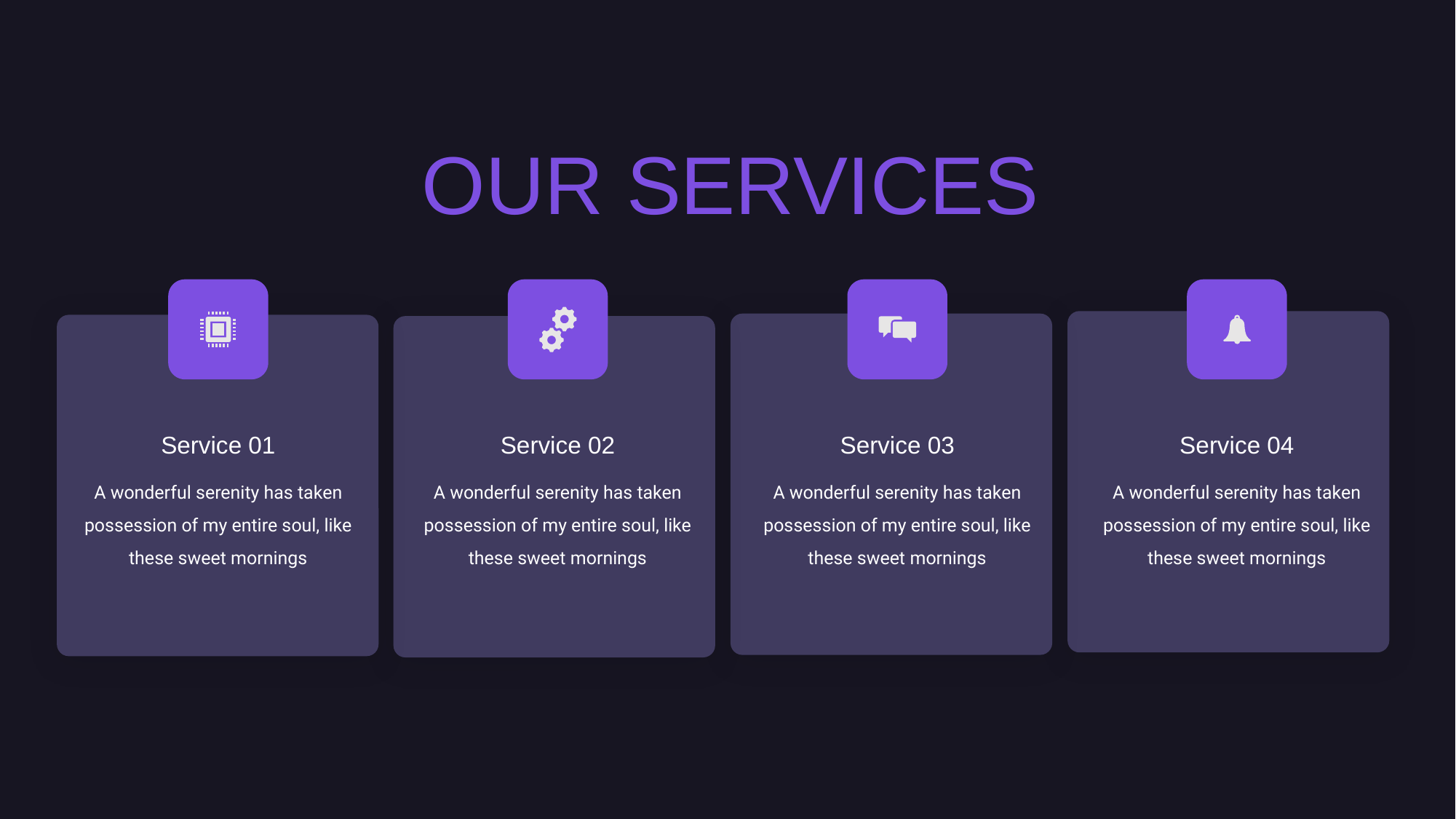

OUR SERVICES

Service 01
Service 02
Service 03
Service 04
A wonderful serenity has taken possession of my entire soul, like these sweet mornings
A wonderful serenity has taken possession of my entire soul, like these sweet mornings
A wonderful serenity has taken possession of my entire soul, like these sweet mornings
A wonderful serenity has taken possession of my entire soul, like these sweet mornings